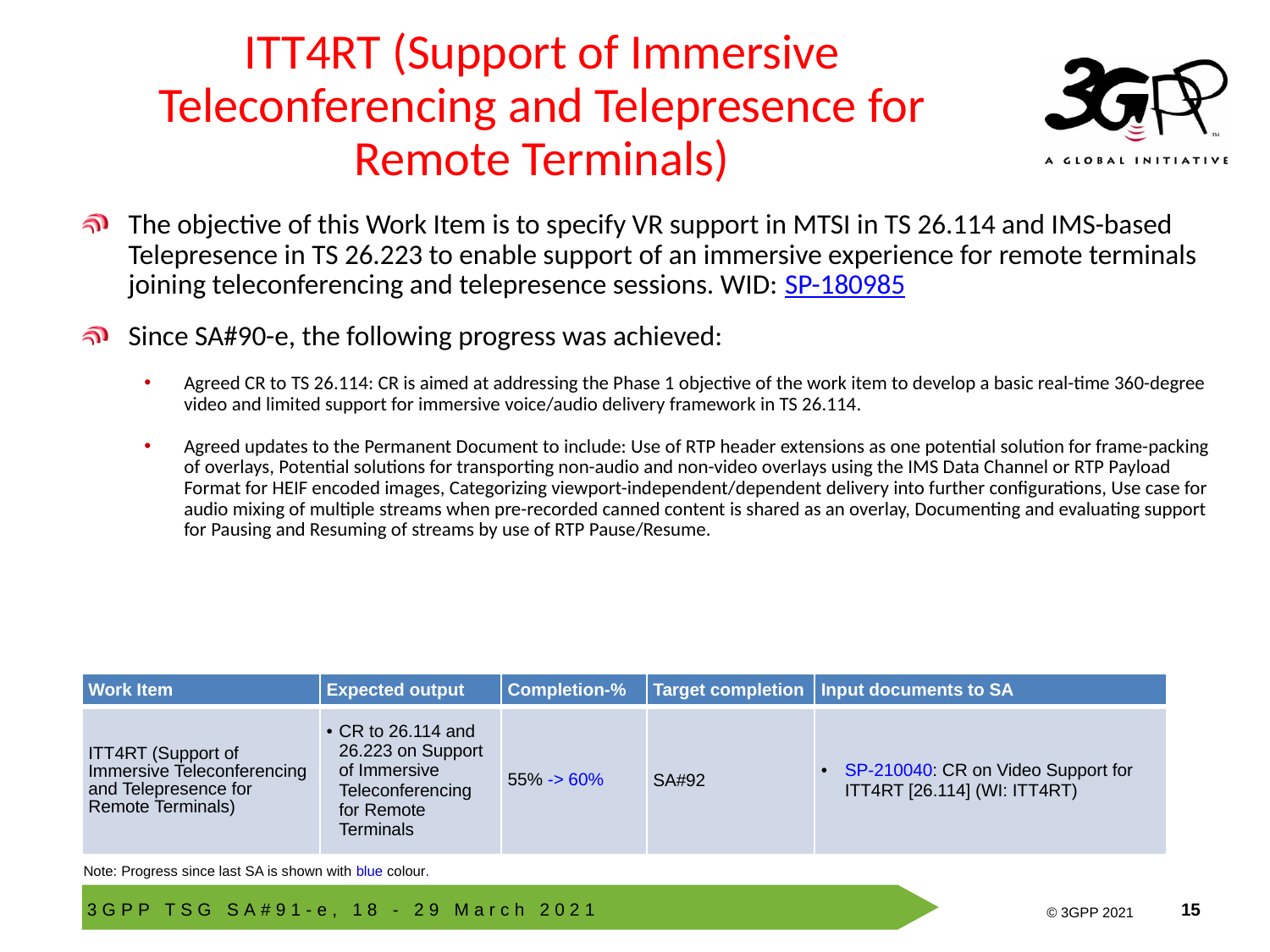

# ITT4RT (Support of Immersive Teleconferencing and Telepresence for Remote Terminals)
The objective of this Work Item is to specify VR support in MTSI in TS 26.114 and IMS-based Telepresence in TS 26.223 to enable support of an immersive experience for remote terminals joining teleconferencing and telepresence sessions. WID: SP-180985
Since SA#90-e, the following progress was achieved:
Agreed CR to TS 26.114: CR is aimed at addressing the Phase 1 objective of the work item to develop a basic real-time 360-degree video and limited support for immersive voice/audio delivery framework in TS 26.114.
Agreed updates to the Permanent Document to include: Use of RTP header extensions as one potential solution for frame-packing of overlays, Potential solutions for transporting non-audio and non-video overlays using the IMS Data Channel or RTP Payload Format for HEIF encoded images, Categorizing viewport-independent/dependent delivery into further configurations, Use case for audio mixing of multiple streams when pre-recorded canned content is shared as an overlay, Documenting and evaluating support for Pausing and Resuming of streams by use of RTP Pause/Resume.

| Work Item | Expected output | Completion-% | Target completion | Input documents to SA |
| --- | --- | --- | --- | --- |
| ITT4RT (Support of Immersive Teleconferencing and Telepresence for Remote Terminals) | CR to 26.114 and 26.223 on Support of Immersive Teleconferencing for Remote Terminals | 55% -> 60% | SA#92 | SP-210040: CR on Video Support for ITT4RT [26.114] (WI: ITT4RT) |
Note: Progress since last SA is shown with blue colour.